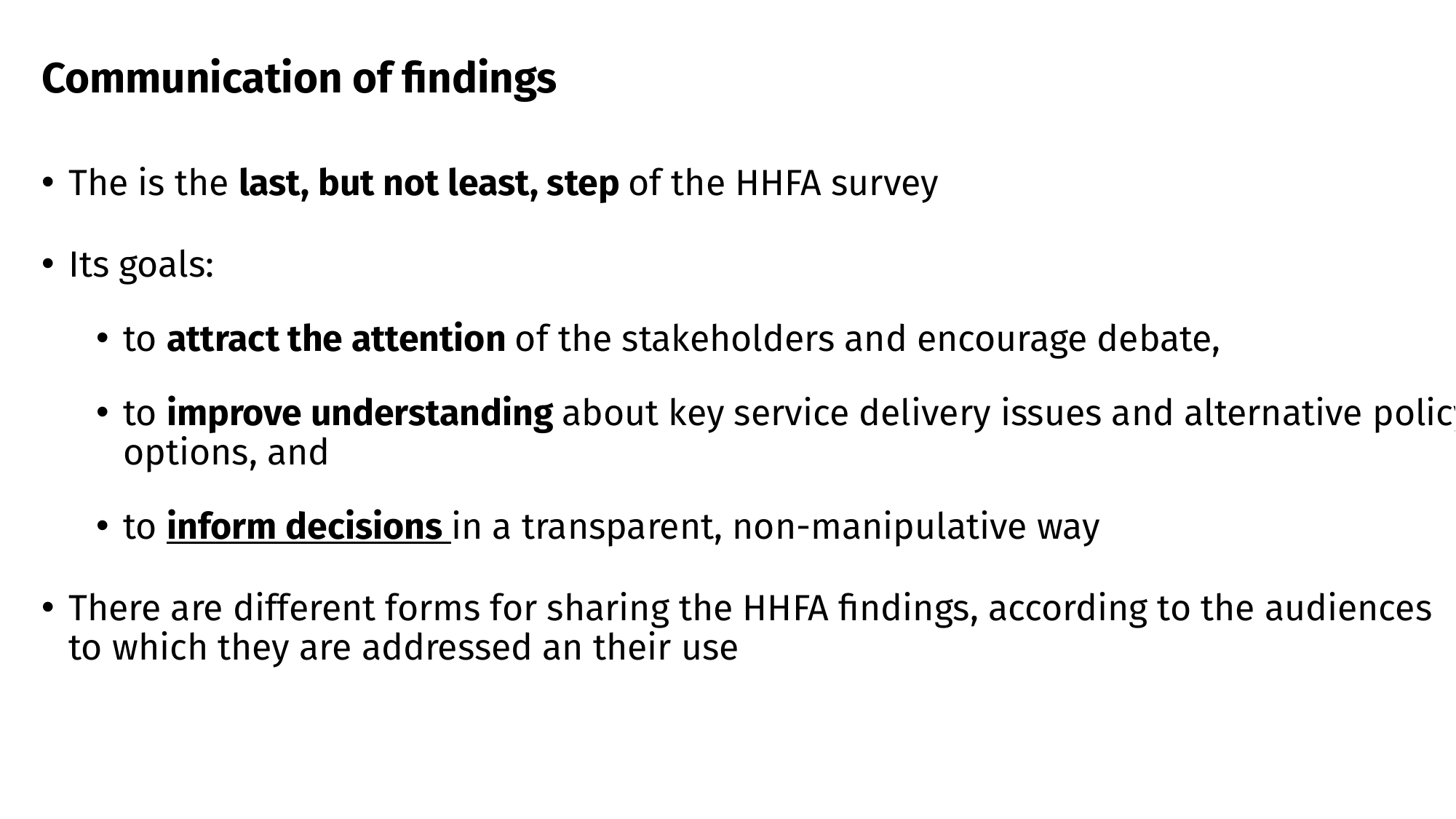

# Communication of findings
The is the last, but not least, step of the HHFA survey
Its goals:
to attract the attention of the stakeholders and encourage debate,
to improve understanding about key service delivery issues and alternative policy options, and
to inform decisions in a transparent, non-manipulative way
There are different forms for sharing the HHFA findings, according to the audiences to which they are addressed an their use